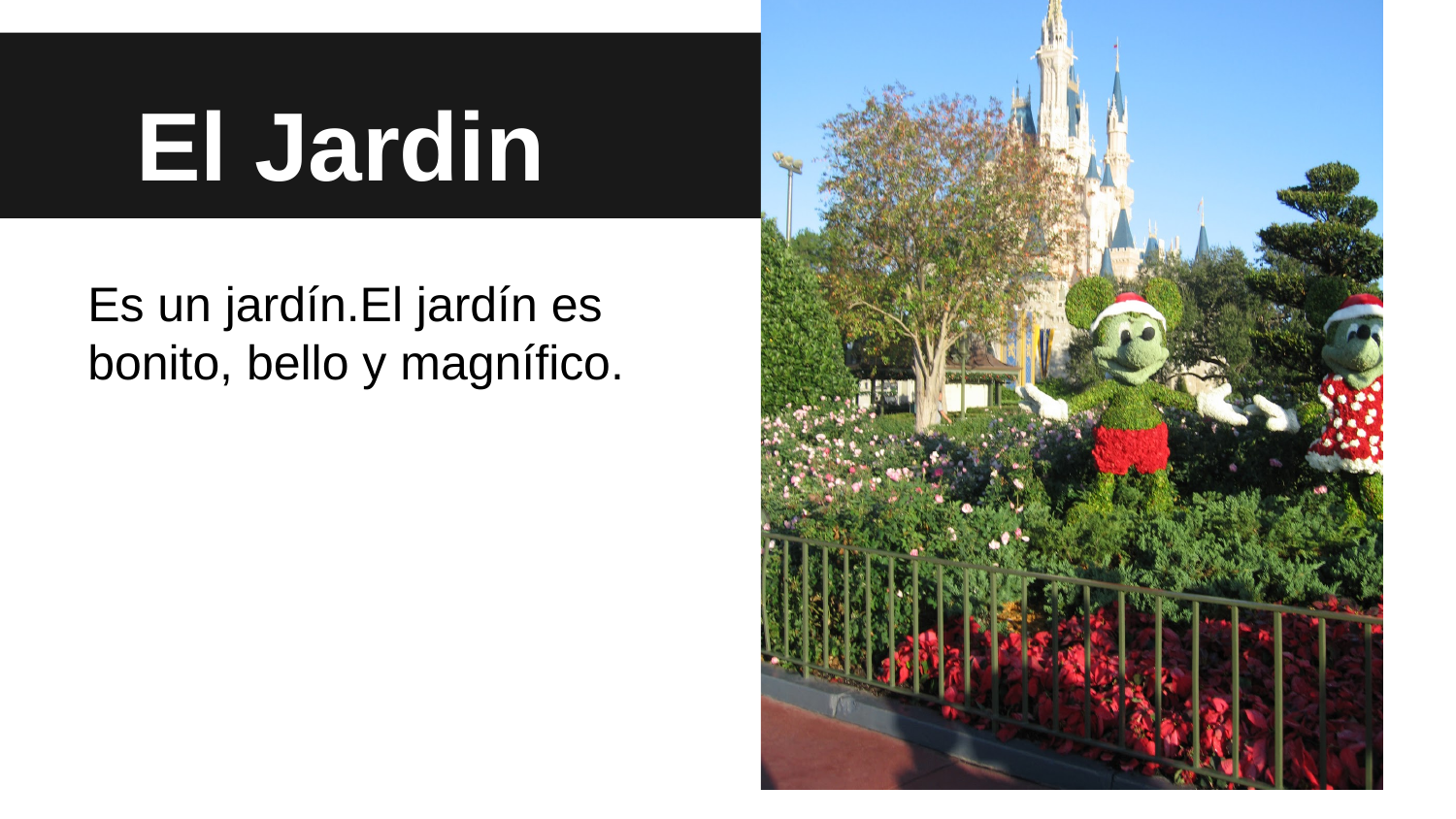

# El Jardin
Es un jardín.El jardín es bonito, bello y magnífico.